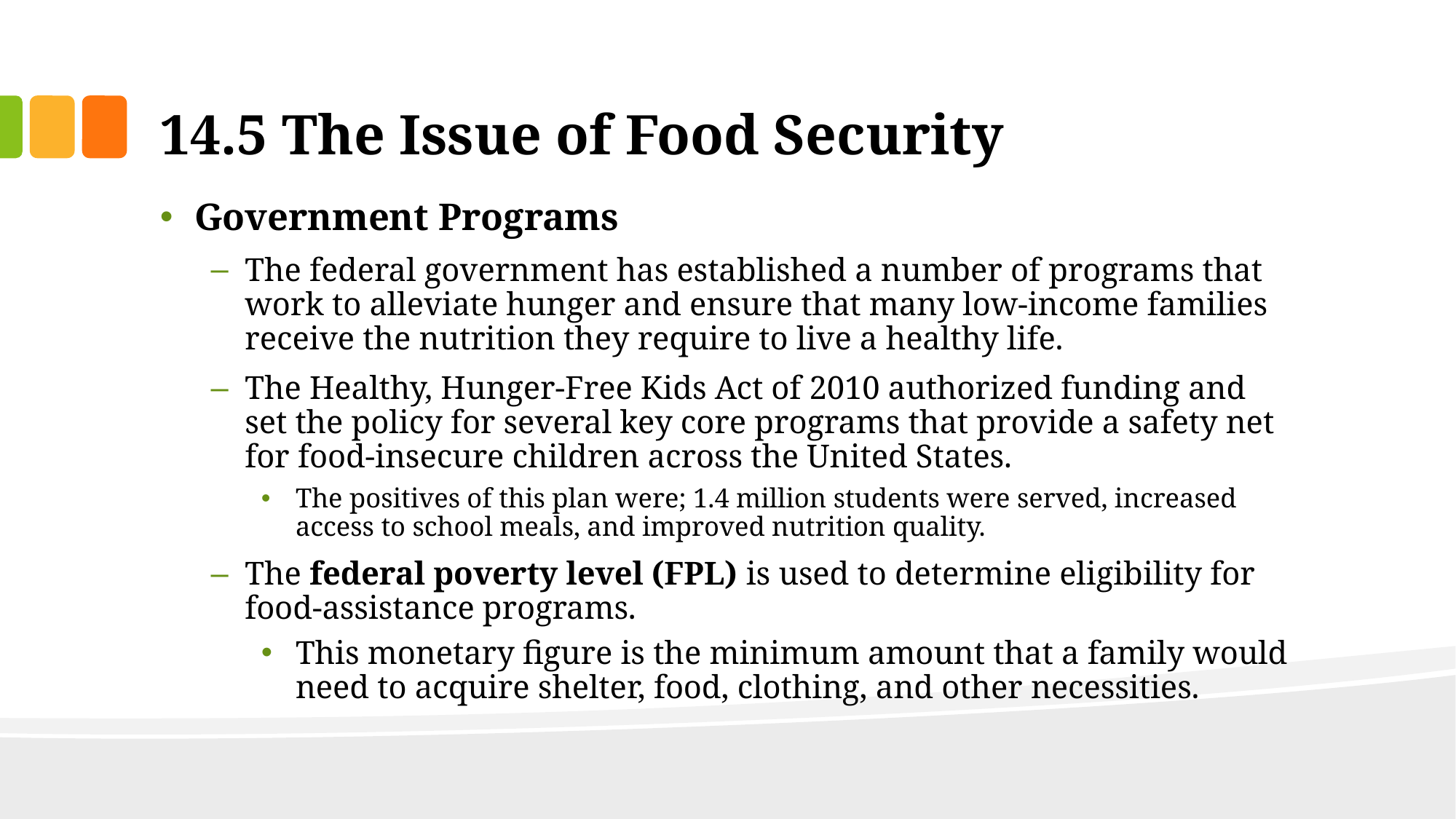

# 14.5 The Issue of Food Security
Government Programs
The federal government has established a number of programs that work to alleviate hunger and ensure that many low-income families receive the nutrition they require to live a healthy life.
The Healthy, Hunger-Free Kids Act of 2010 authorized funding and set the policy for several key core programs that provide a safety net for food-insecure children across the United States.
The positives of this plan were; 1.4 million students were served, increased access to school meals, and improved nutrition quality.
The federal poverty level (FPL) is used to determine eligibility for food-assistance programs.
This monetary figure is the minimum amount that a family would need to acquire shelter, food, clothing, and other necessities.